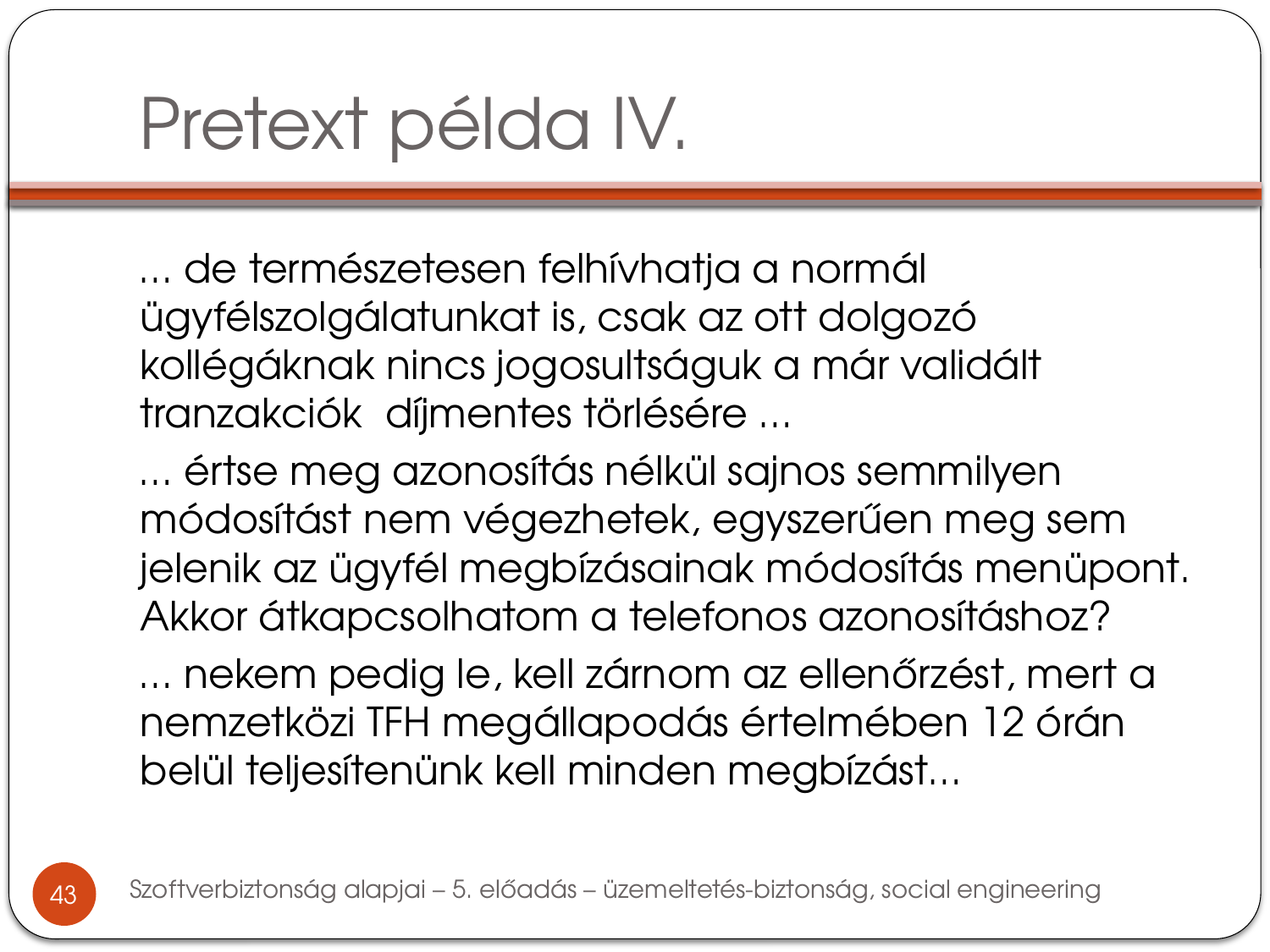

# Pretext példa IV.
… de természetesen felhívhatja a normál ügyfélszolgálatunkat is, csak az ott dolgozó kollégáknak nincs jogosultságuk a már validált tranzakciók  díjmentes törlésére …
… értse meg azonosítás nélkül sajnos semmilyen módosítást nem végezhetek, egyszerűen meg sem jelenik az ügyfél megbízásainak módosítás menüpont. Akkor átkapcsolhatom a telefonos azonosításhoz?
… nekem pedig le, kell zárnom az ellenőrzést, mert a nemzetközi TFH megállapodás értelmében 12 órán belül teljesítenünk kell minden megbízást…
Szoftverbiztonság alapjai – 5. előadás – üzemeltetés-biztonság, social engineering
43